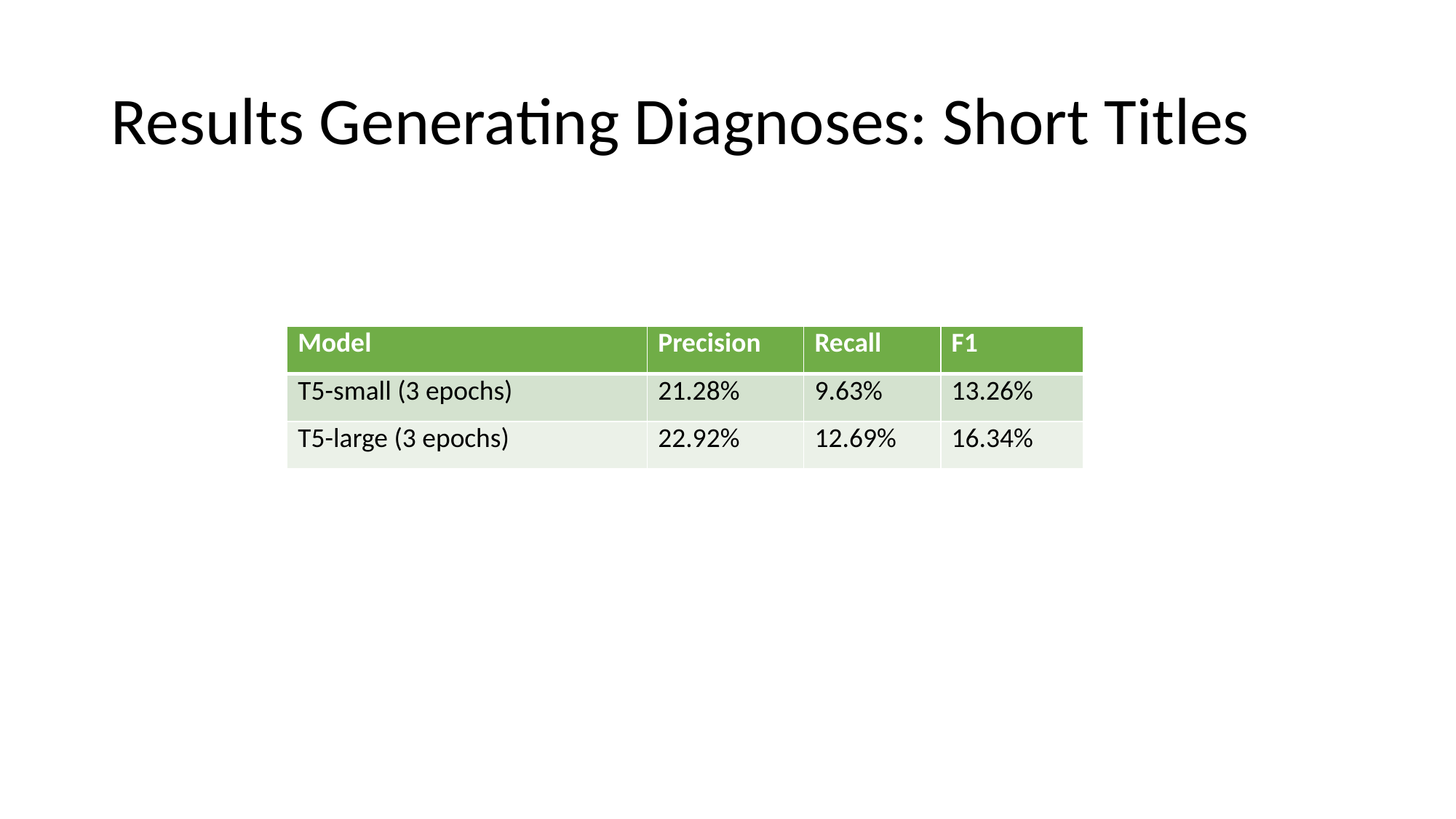

# Results Generating Diagnoses: Short Titles
| Model | Precision | Recall | F1 |
| --- | --- | --- | --- |
| T5-small (3 epochs) | 21.28% | 9.63% | 13.26% |
| T5-large (3 epochs) | 22.92% | 12.69% | 16.34% |